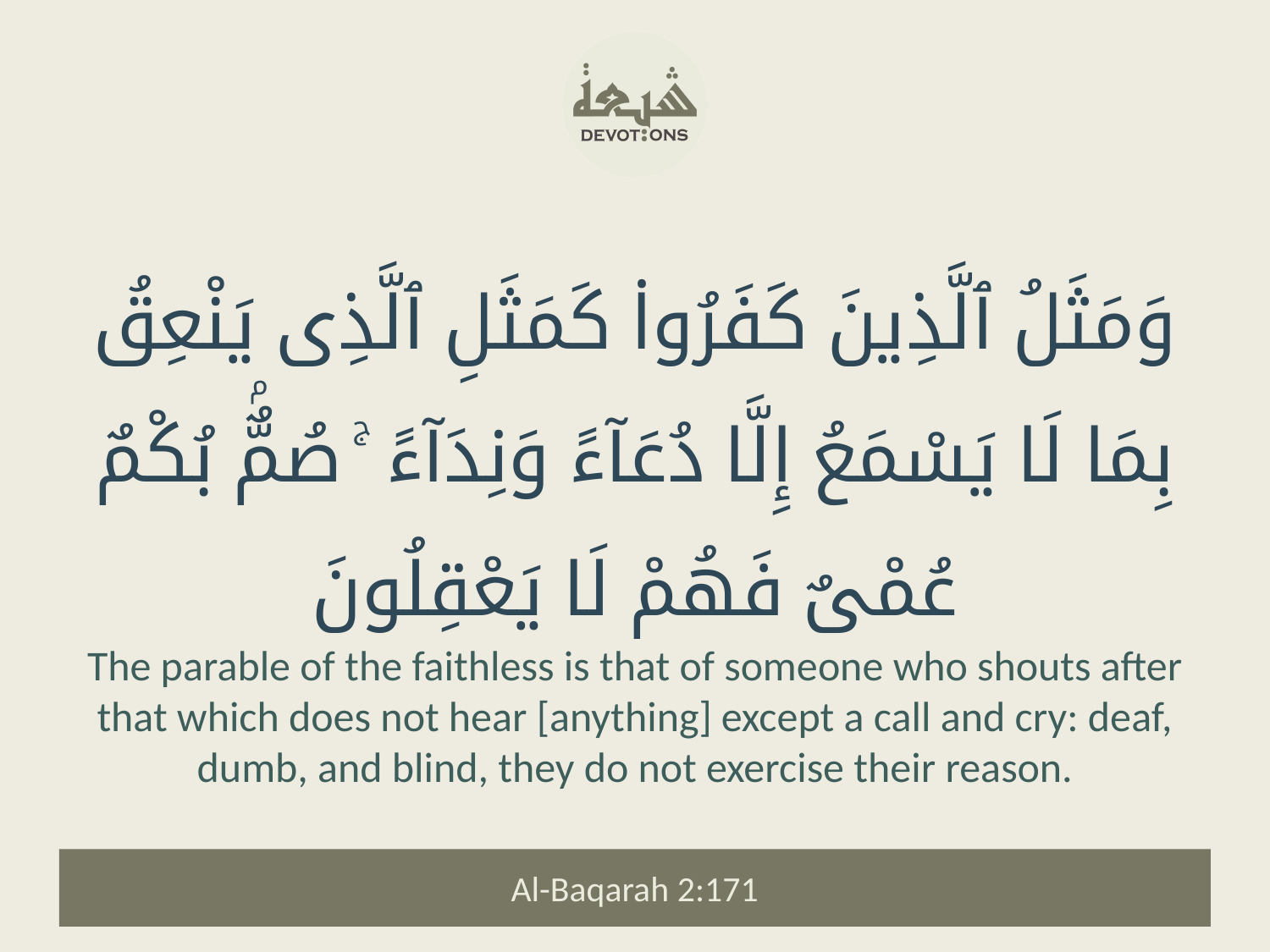

وَمَثَلُ ٱلَّذِينَ كَفَرُوا۟ كَمَثَلِ ٱلَّذِى يَنْعِقُ بِمَا لَا يَسْمَعُ إِلَّا دُعَآءً وَنِدَآءً ۚ صُمٌّۢ بُكْمٌ عُمْىٌ فَهُمْ لَا يَعْقِلُونَ
The parable of the faithless is that of someone who shouts after that which does not hear [anything] except a call and cry: deaf, dumb, and blind, they do not exercise their reason.
Al-Baqarah 2:171